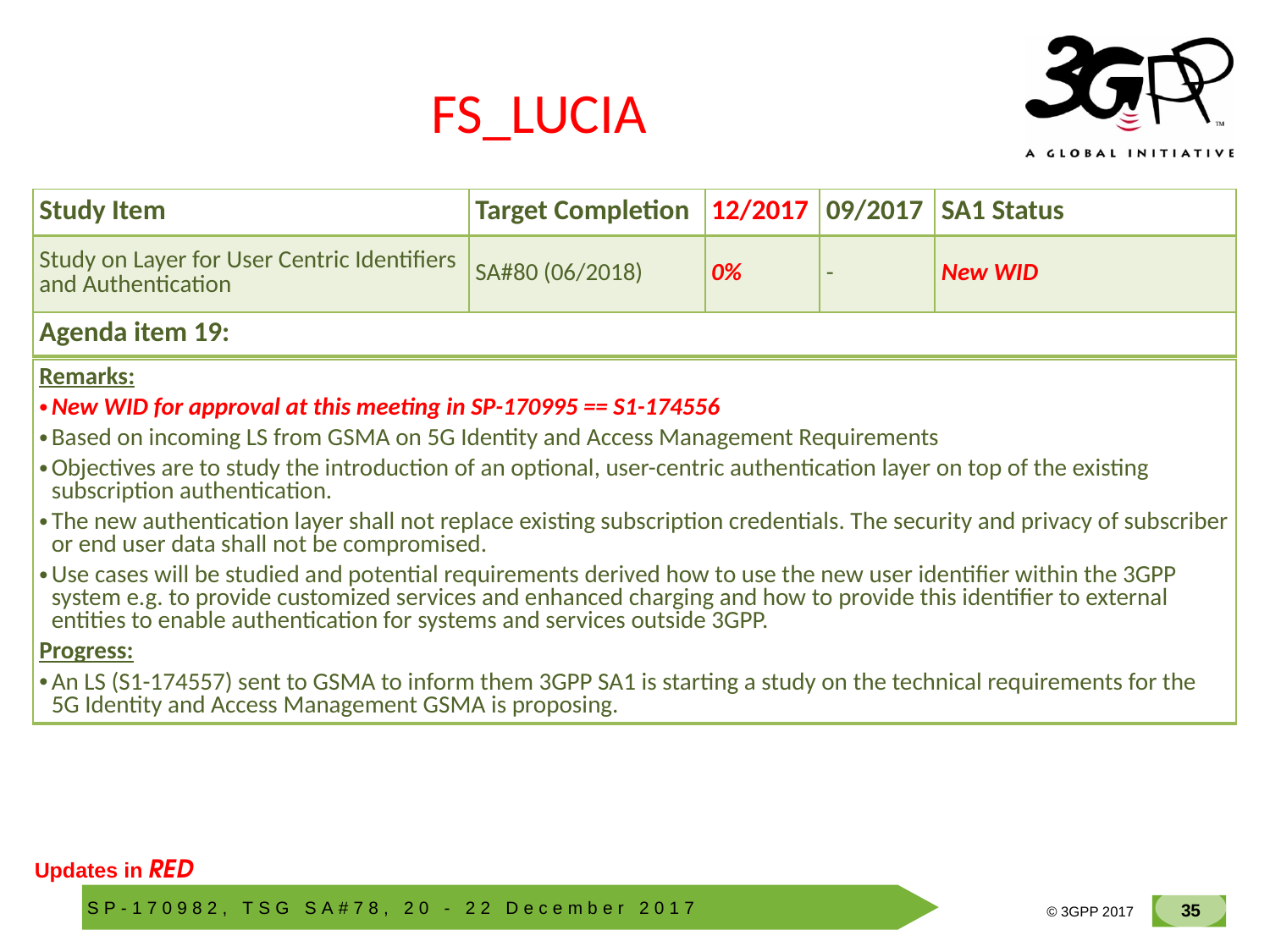

# FS_LUCIA
| Study Item | Target Completion | 12/2017 | 09/2017 | SA1 Status |
| --- | --- | --- | --- | --- |
| Study on Layer for User Centric Identifiers and Authentication | SA#80 (06/2018) | 0% | - | New WID |
| Agenda item 19: |
| --- |
|  |
| Remarks: New WID for approval at this meeting in SP-170995 == S1-174556 Based on incoming LS from GSMA on 5G Identity and Access Management Requirements Objectives are to study the introduction of an optional, user-centric authentication layer on top of the existing subscription authentication. The new authentication layer shall not replace existing subscription credentials. The security and privacy of subscriber or end user data shall not be compromised. Use cases will be studied and potential requirements derived how to use the new user identifier within the 3GPP system e.g. to provide customized services and enhanced charging and how to provide this identifier to external entities to enable authentication for systems and services outside 3GPP. Progress: An LS (S1-174557) sent to GSMA to inform them 3GPP SA1 is starting a study on the technical requirements for the 5G Identity and Access Management GSMA is proposing. |
| --- |
Updates in RED